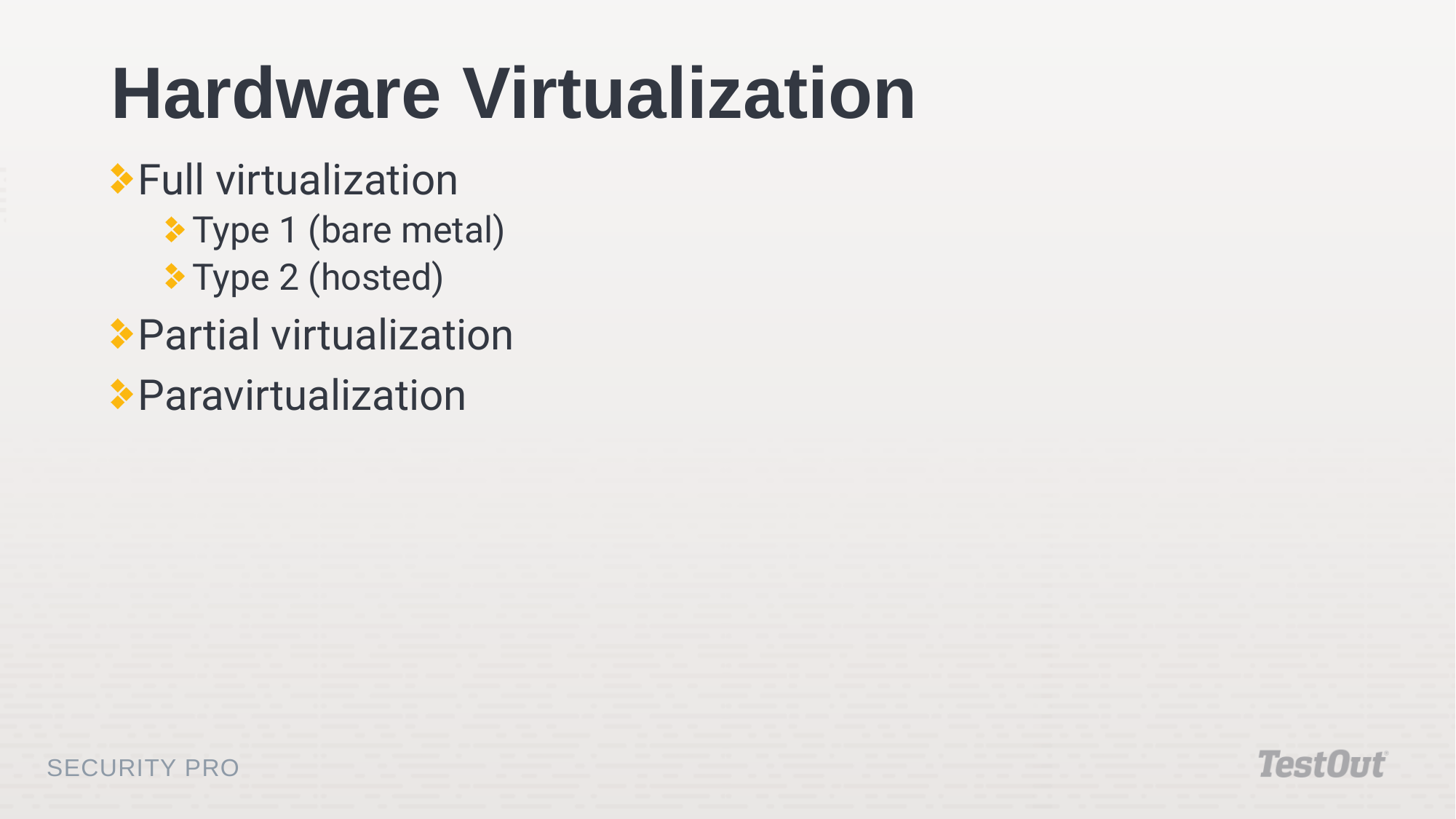

# Hardware Virtualization
Full virtualization
Type 1 (bare metal)
Type 2 (hosted)
Partial virtualization
Paravirtualization
Security Pro